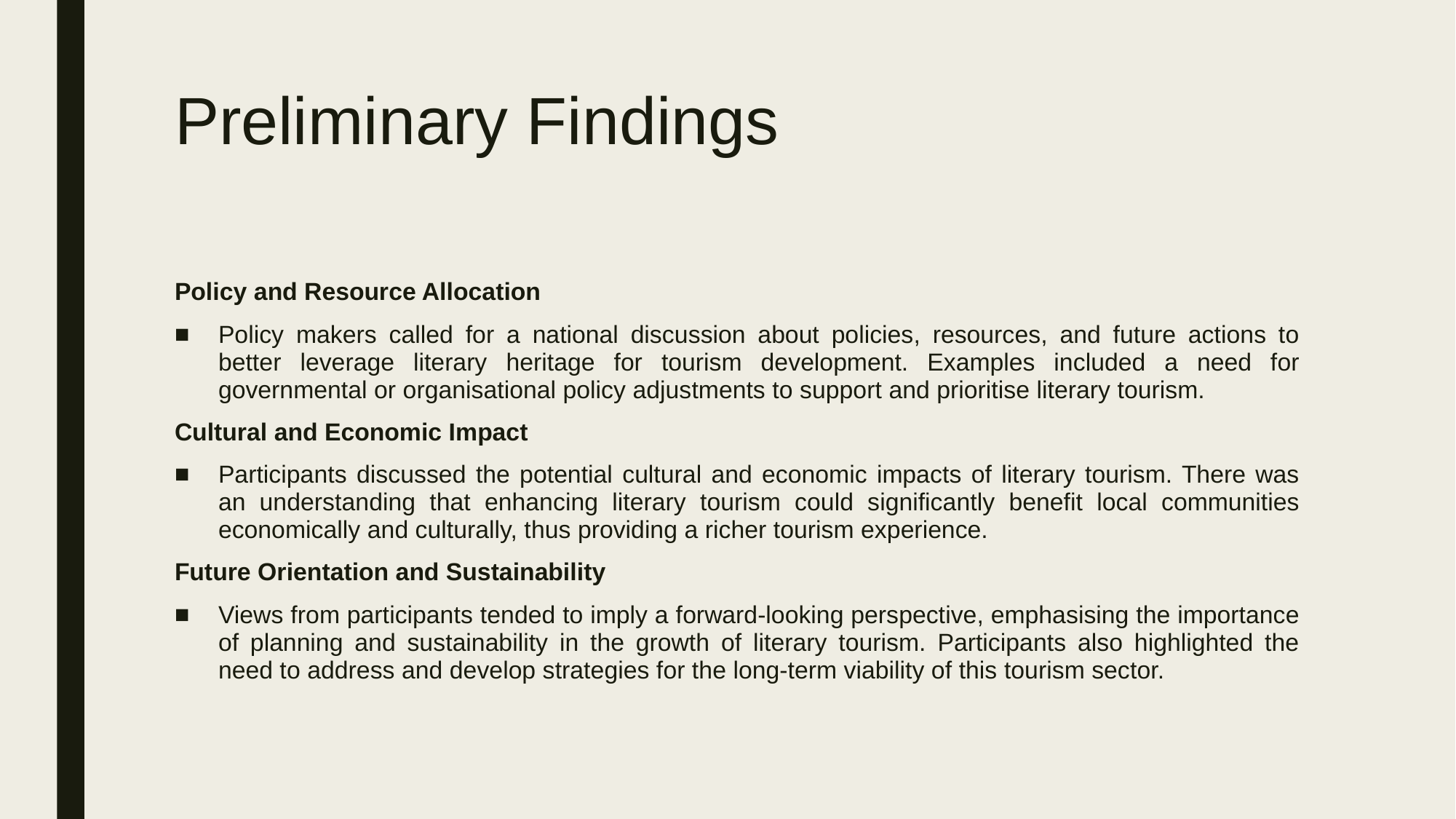

# Preliminary Findings
Policy and Resource Allocation
Policy makers called for a national discussion about policies, resources, and future actions to better leverage literary heritage for tourism development. Examples included a need for governmental or organisational policy adjustments to support and prioritise literary tourism.
Cultural and Economic Impact
Participants discussed the potential cultural and economic impacts of literary tourism. There was an understanding that enhancing literary tourism could significantly benefit local communities economically and culturally, thus providing a richer tourism experience.
Future Orientation and Sustainability
Views from participants tended to imply a forward-looking perspective, emphasising the importance of planning and sustainability in the growth of literary tourism. Participants also highlighted the need to address and develop strategies for the long-term viability of this tourism sector.